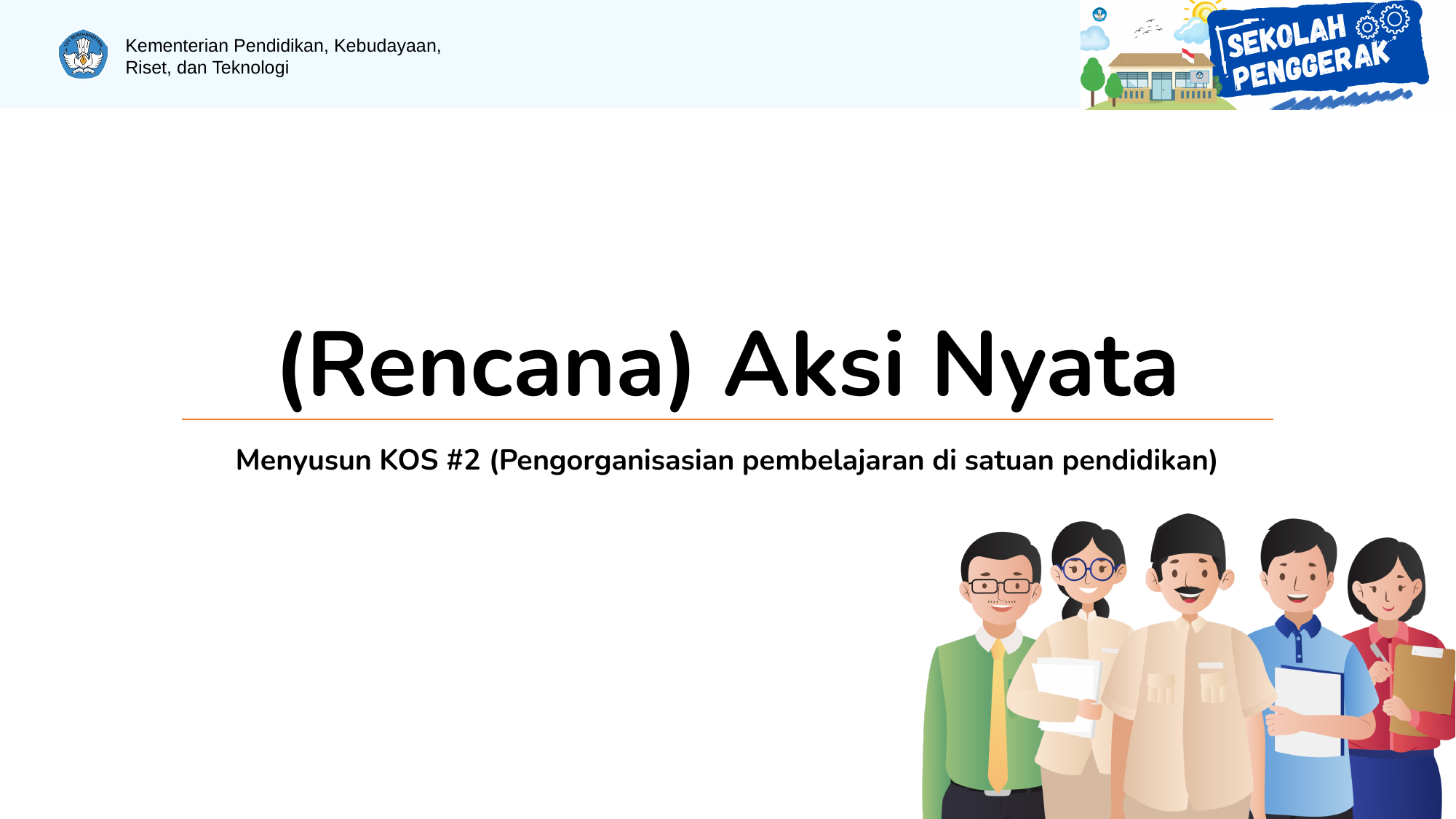

# (Rencana) Aksi Nyata
Menyusun KOS #2 (Pengorganisasian pembelajaran di satuan pendidikan)